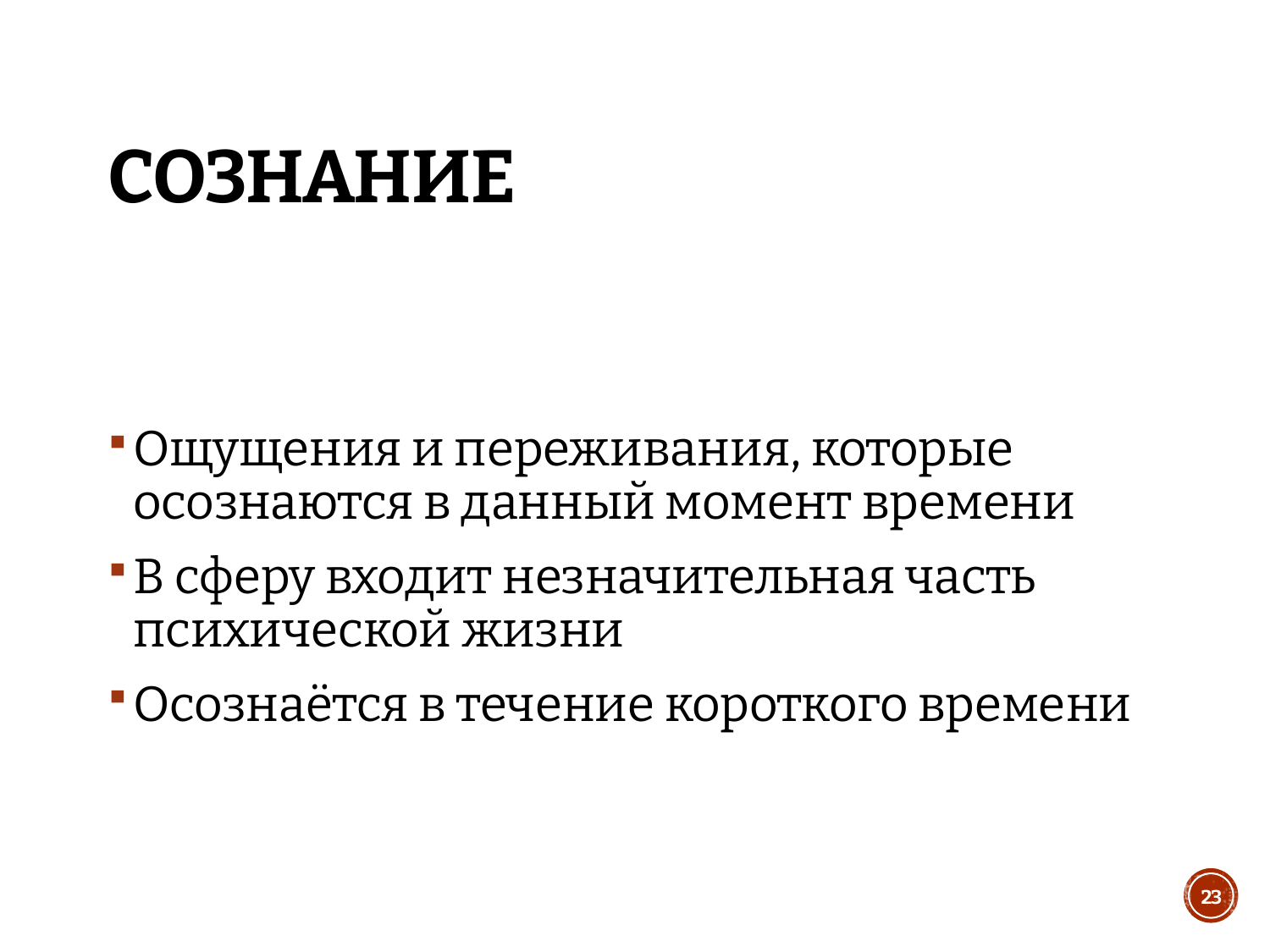

# Сознание

Ощущения и переживания, которые осознаются в данный момент времени
В сферу входит незначительная часть психической жизни
Осознаётся в течение короткого времени

23